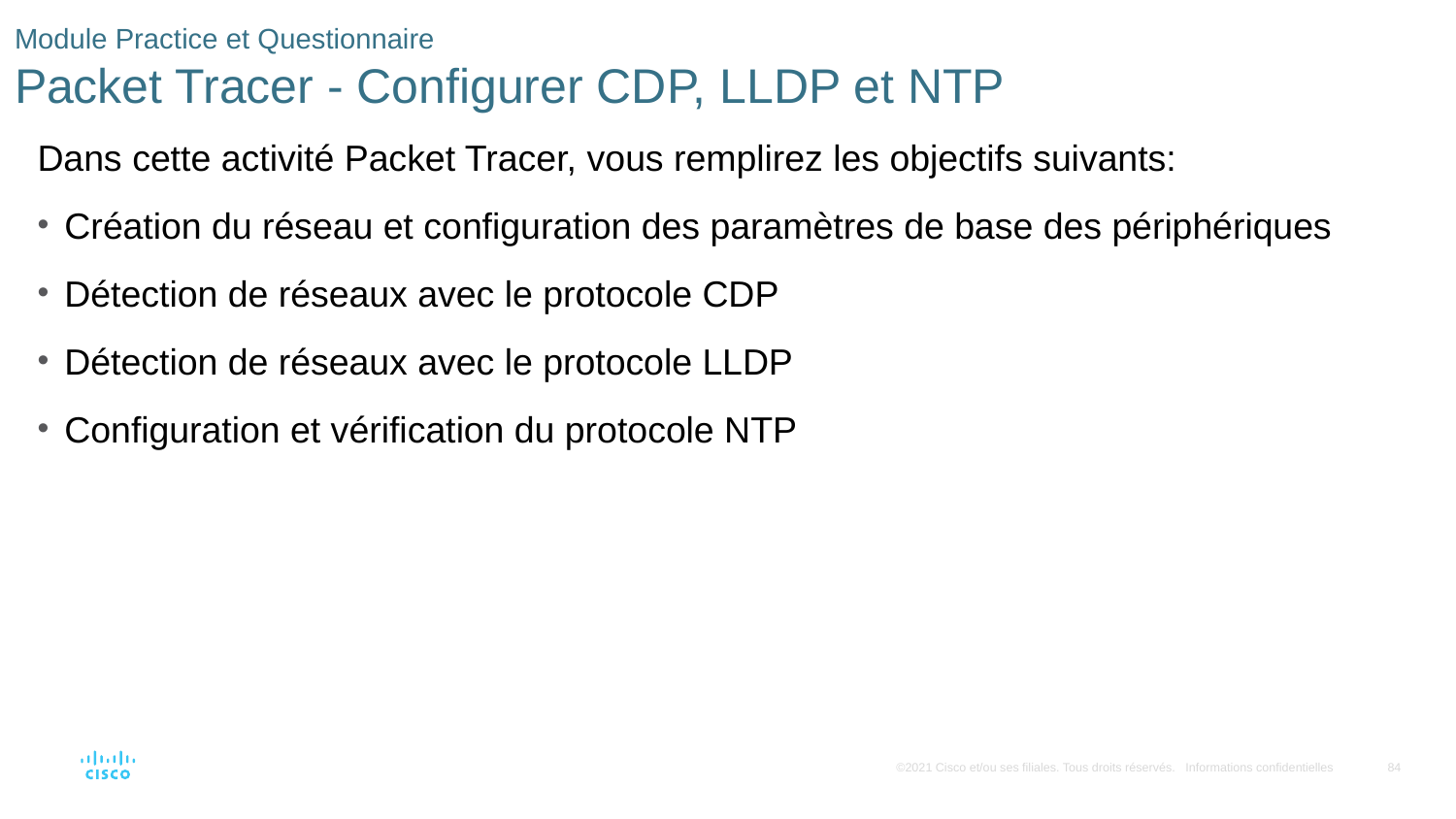

# Module Practice et Questionnaire Packet Tracer - Configurer CDP, LLDP et NTP
Dans cette activité Packet Tracer, vous remplirez les objectifs suivants:
Création du réseau et configuration des paramètres de base des périphériques
Détection de réseaux avec le protocole CDP
Détection de réseaux avec le protocole LLDP
Configuration et vérification du protocole NTP